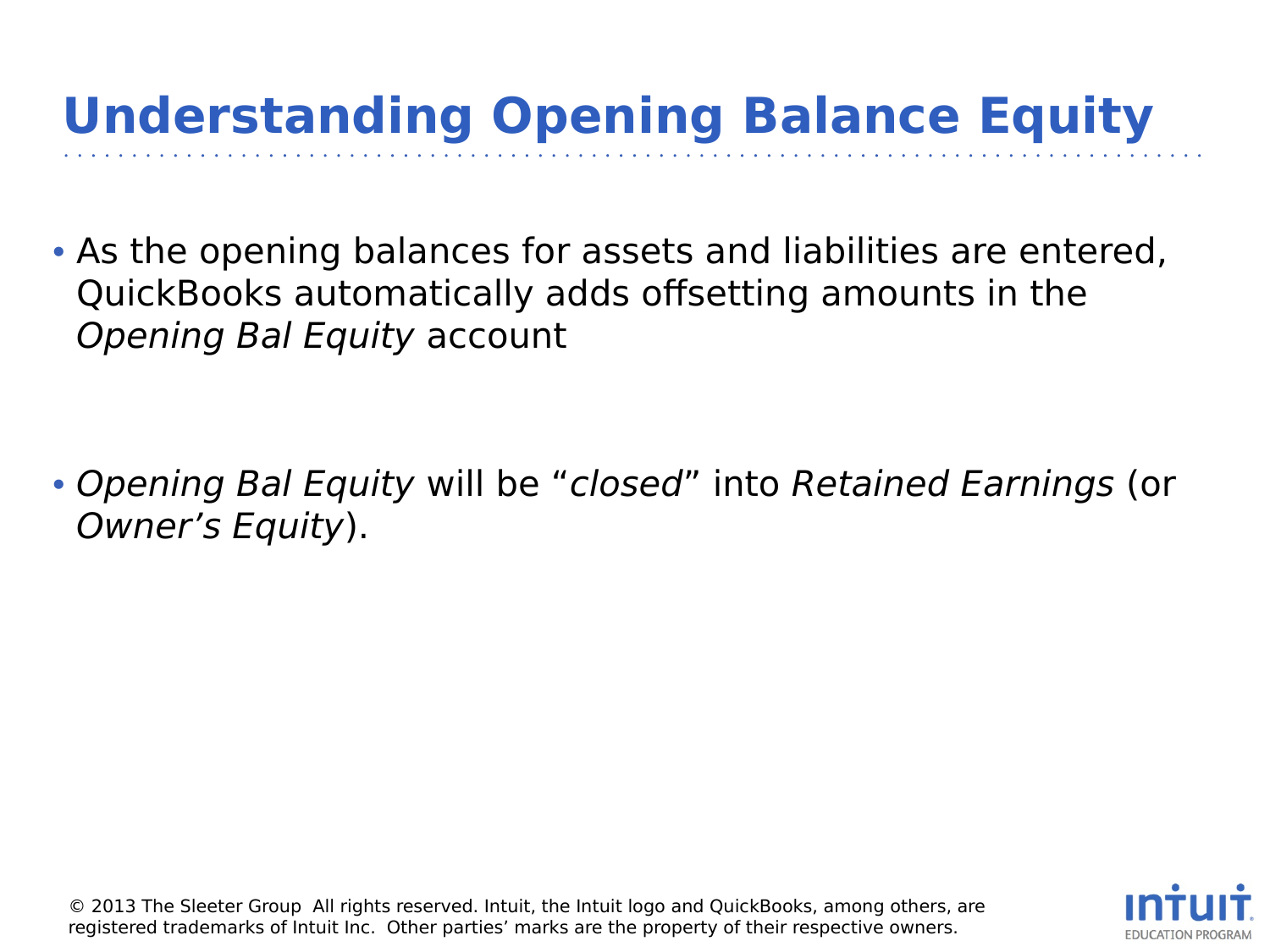

# Understanding Opening Balance Equity
As the opening balances for assets and liabilities are entered, QuickBooks automatically adds offsetting amounts in the Opening Bal Equity account

Opening Bal Equity will be “closed” into Retained Earnings (or Owner’s Equity).